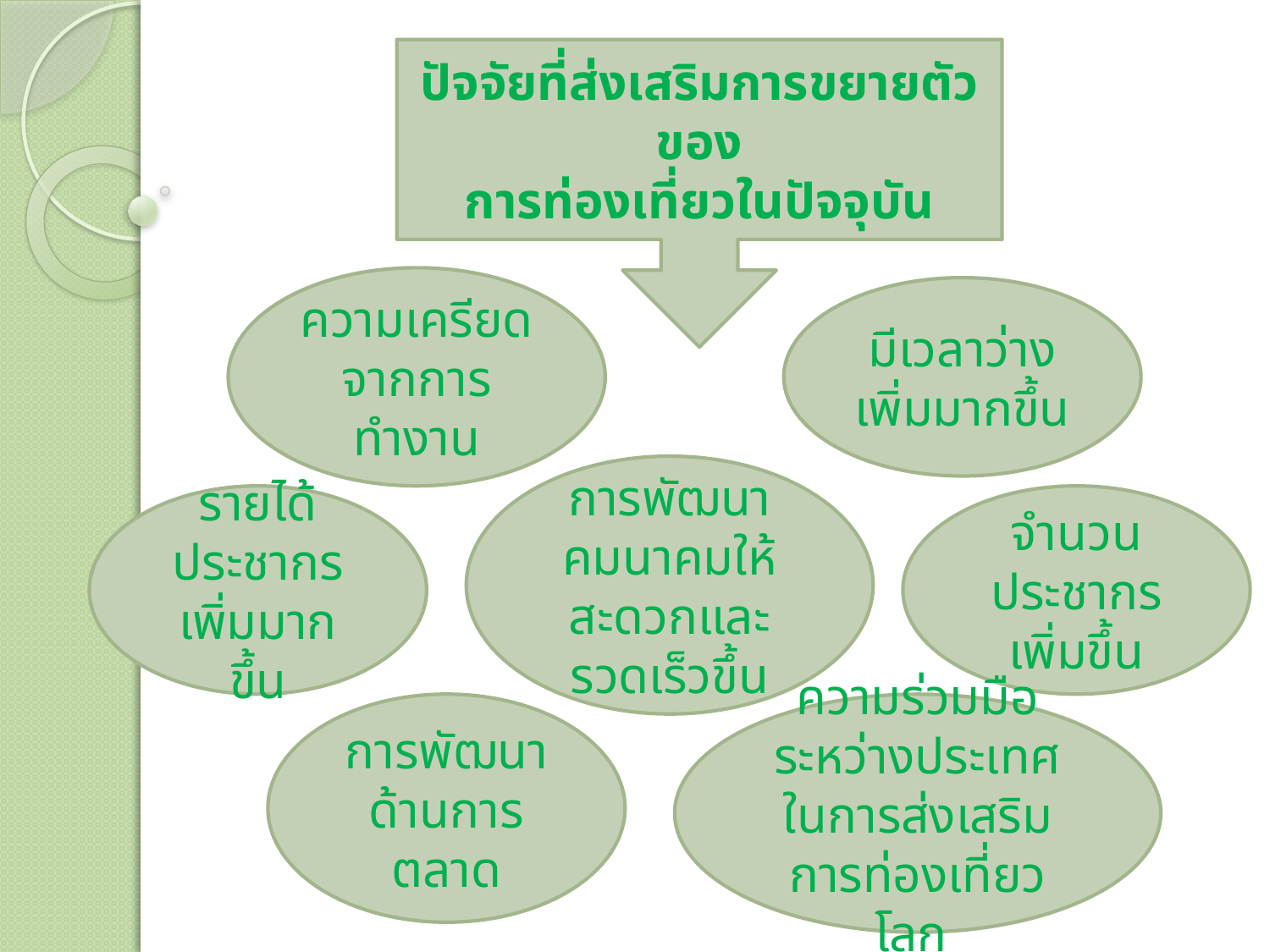

ปัจจัยที่ส่งเสริมการขยายตัวของ
การท่องเที่ยวในปัจจุบัน
ความเครียดจากการทำงาน
มีเวลาว่างเพิ่มมากขึ้น
การพัฒนาคมนาคมให้สะดวกและรวดเร็วขึ้น
รายได้ประชากรเพิ่มมากขึ้น
จำนวนประชากรเพิ่มขึ้น
การพัฒนาด้านการตลาด
ความร่วมมือระหว่างประเทศในการส่งเสริมการท่องเที่ยวโลก